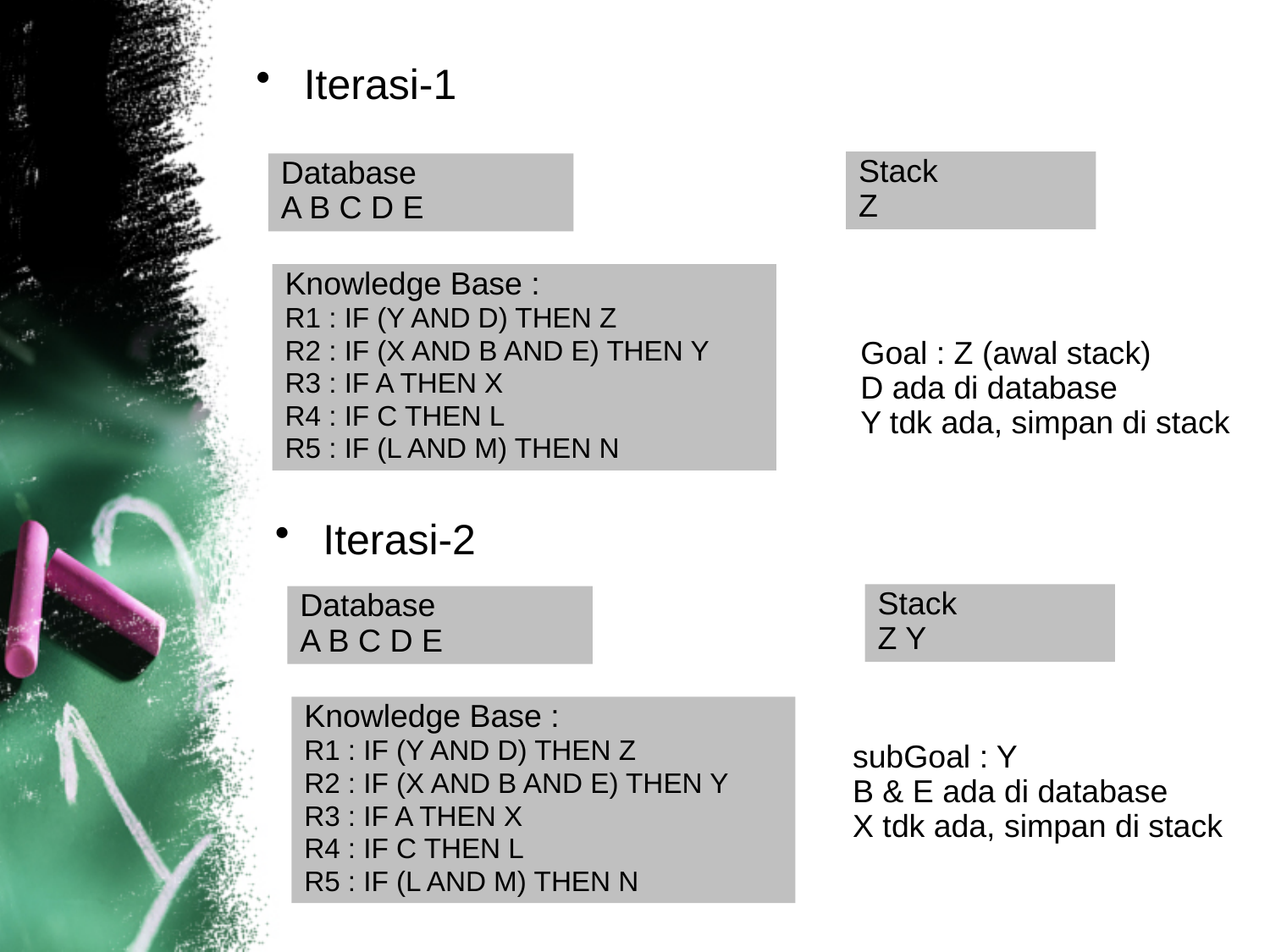

Iterasi-1
Stack
Z
Database
A B C D E
Knowledge Base :
R1 : IF (Y AND D) THEN Z
R2 : IF (X AND B AND E) THEN Y
R3 : IF A THEN X
R4 : IF C THEN L
R5 : IF (L AND M) THEN N
Goal : Z (awal stack)
D ada di database
Y tdk ada, simpan di stack
Iterasi-2
Stack
Z Y
Database
A B C D E
Knowledge Base :
R1 : IF (Y AND D) THEN Z
R2 : IF (X AND B AND E) THEN Y
R3 : IF A THEN X
R4 : IF C THEN L
R5 : IF (L AND M) THEN N
subGoal : Y
B & E ada di database
X tdk ada, simpan di stack